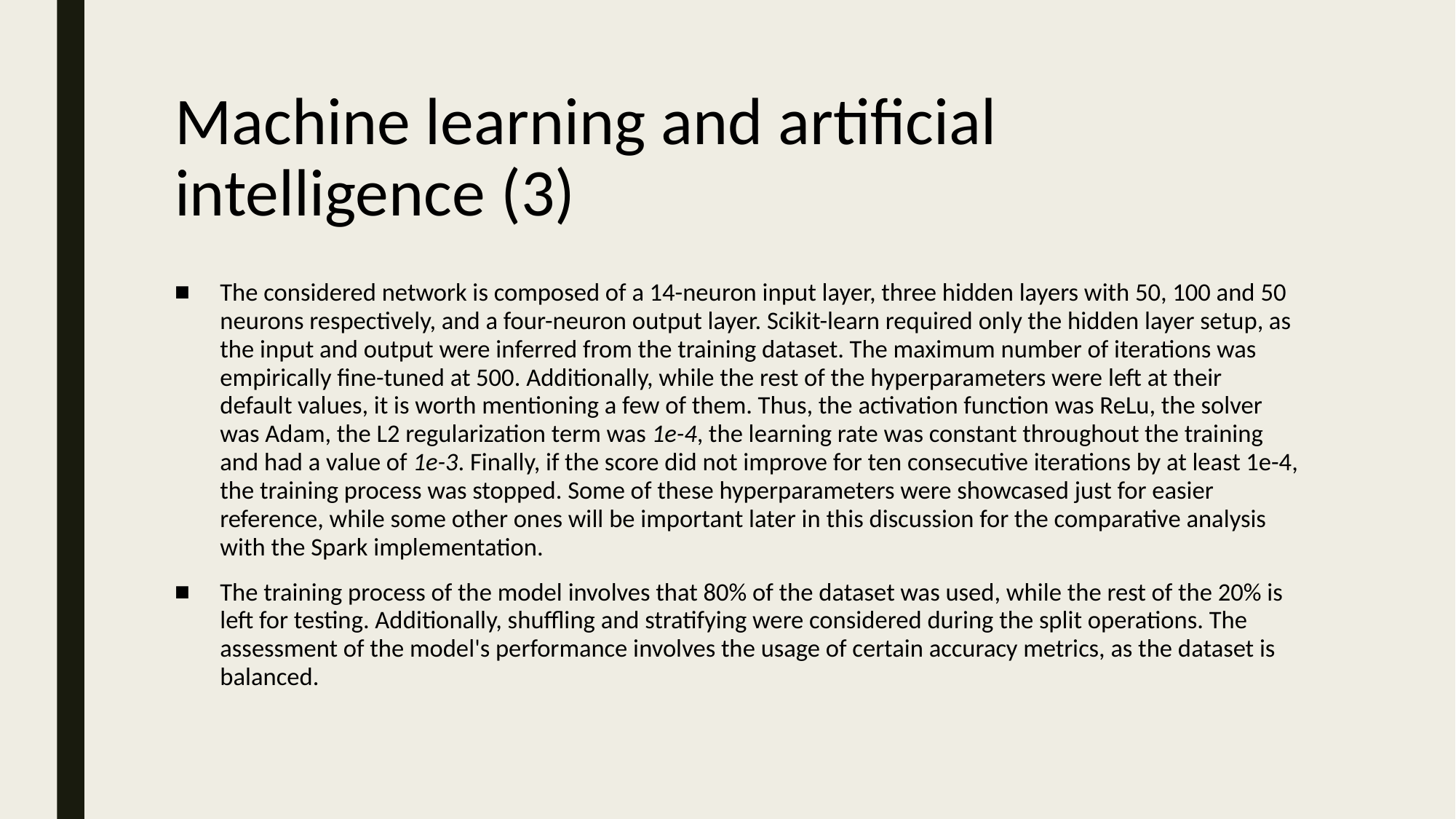

# Machine learning and artificial intelligence (3)
The considered network is composed of a 14-neuron input layer, three hidden layers with 50, 100 and 50 neurons respectively, and a four-neuron output layer. Scikit-learn required only the hidden layer setup, as the input and output were inferred from the training dataset. The maximum number of iterations was empirically fine-tuned at 500. Additionally, while the rest of the hyperparameters were left at their default values, it is worth mentioning a few of them. Thus, the activation function was ReLu, the solver was Adam, the L2 regularization term was 1e-4, the learning rate was constant throughout the training and had a value of 1e-3. Finally, if the score did not improve for ten consecutive iterations by at least 1e-4, the training process was stopped. Some of these hyperparameters were showcased just for easier reference, while some other ones will be important later in this discussion for the comparative analysis with the Spark implementation.
The training process of the model involves that 80% of the dataset was used, while the rest of the 20% is left for testing. Additionally, shuffling and stratifying were considered during the split operations. The assessment of the model's performance involves the usage of certain accuracy metrics, as the dataset is balanced.